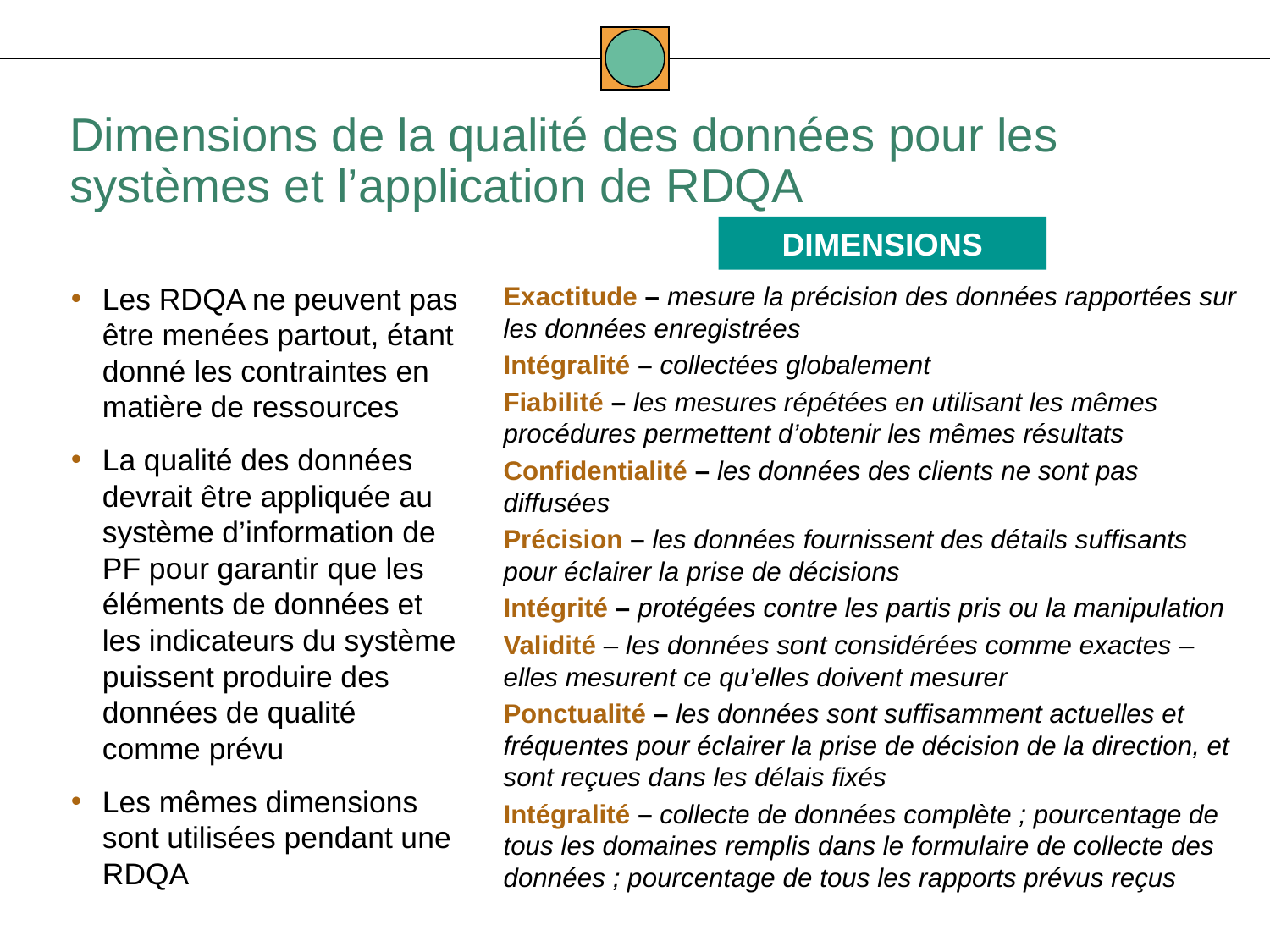

Dimensions de la qualité des données pour les systèmes et l’application de RDQA
DIMENSIONS
Les RDQA ne peuvent pas être menées partout, étant donné les contraintes en matière de ressources
La qualité des données devrait être appliquée au système d’information de PF pour garantir que les éléments de données et les indicateurs du système puissent produire des données de qualité comme prévu
Les mêmes dimensions sont utilisées pendant une RDQA

Exactitude – mesure la précision des données rapportées sur les données enregistrées
Intégralité – collectées globalement
Fiabilité – les mesures répétées en utilisant les mêmes procédures permettent d’obtenir les mêmes résultats
Confidentialité – les données des clients ne sont pas diffusées
Précision – les données fournissent des détails suffisants pour éclairer la prise de décisions
Intégrité – protégées contre les partis pris ou la manipulation
Validité – les données sont considérées comme exactes –  elles mesurent ce qu’elles doivent mesurer
Ponctualité – les données sont suffisamment actuelles et fréquentes pour éclairer la prise de décision de la direction, et sont reçues dans les délais fixés
Intégralité – collecte de données complète ; pourcentage de tous les domaines remplis dans le formulaire de collecte des données ; pourcentage de tous les rapports prévus reçus